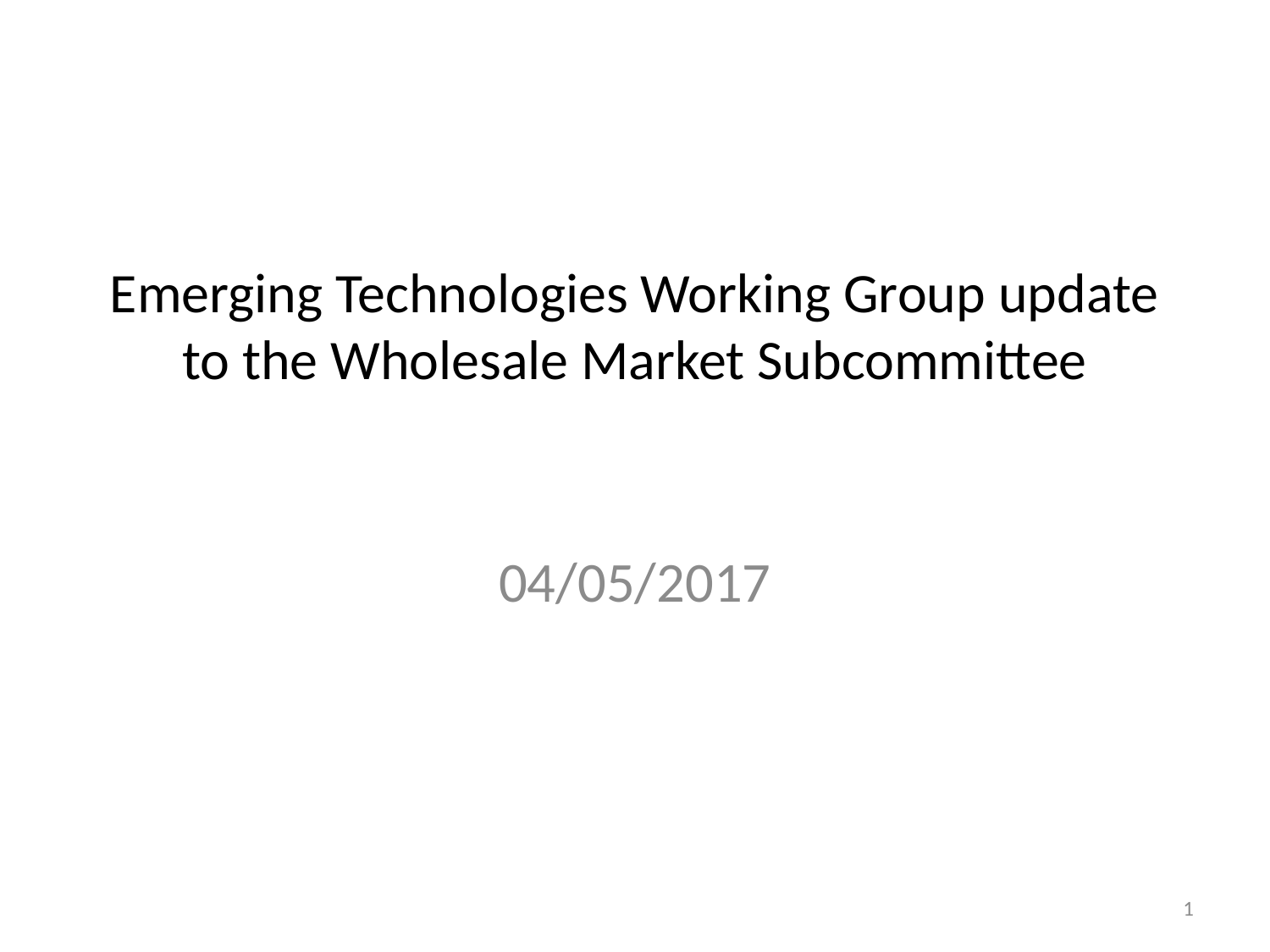

# Emerging Technologies Working Group update to the Wholesale Market Subcommittee
04/05/2017
1